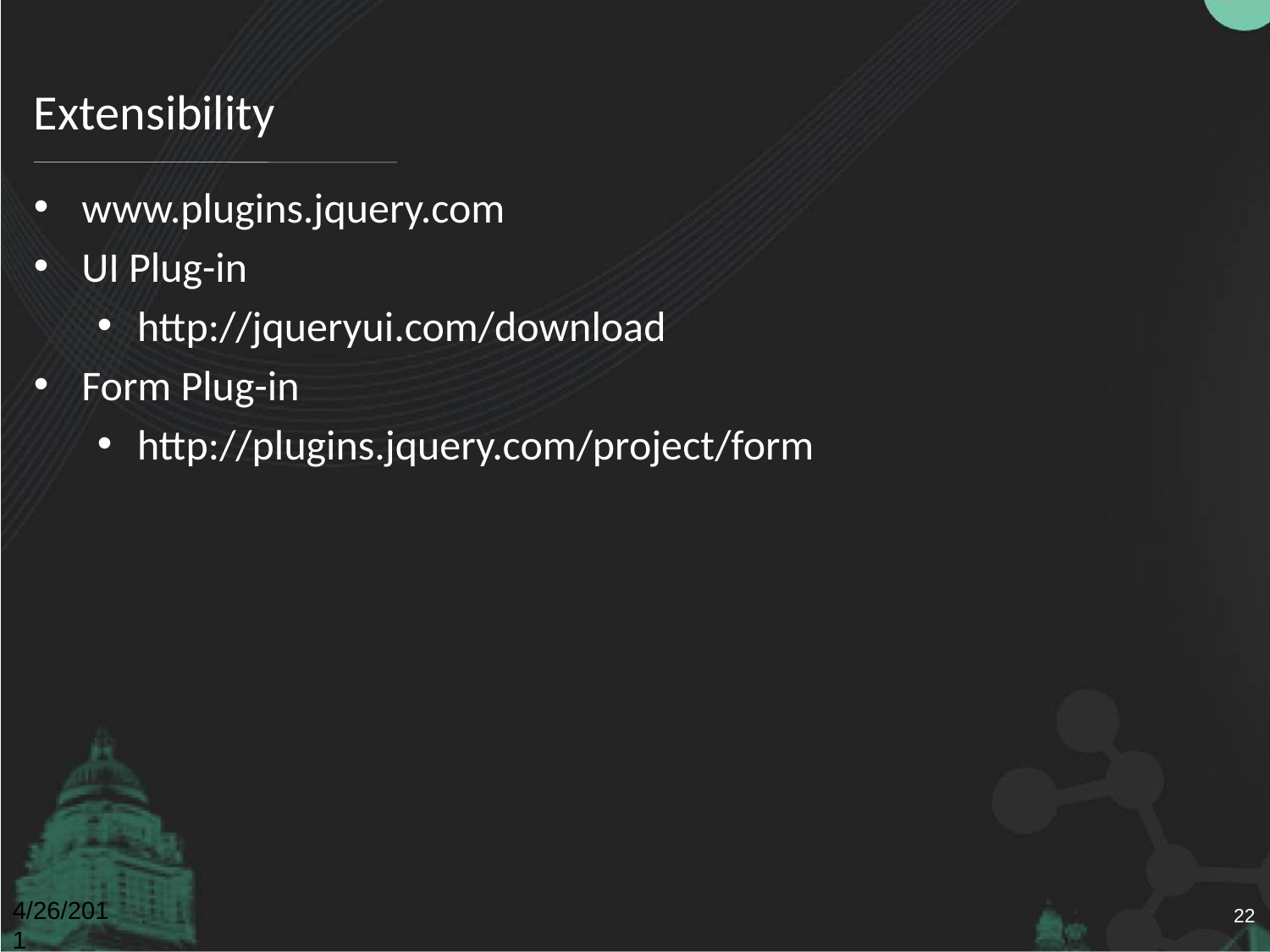

# Extensibility
www.plugins.jquery.com
UI Plug-in
http://jqueryui.com/download
Form Plug-in
http://plugins.jquery.com/project/form
4/26/2011
22